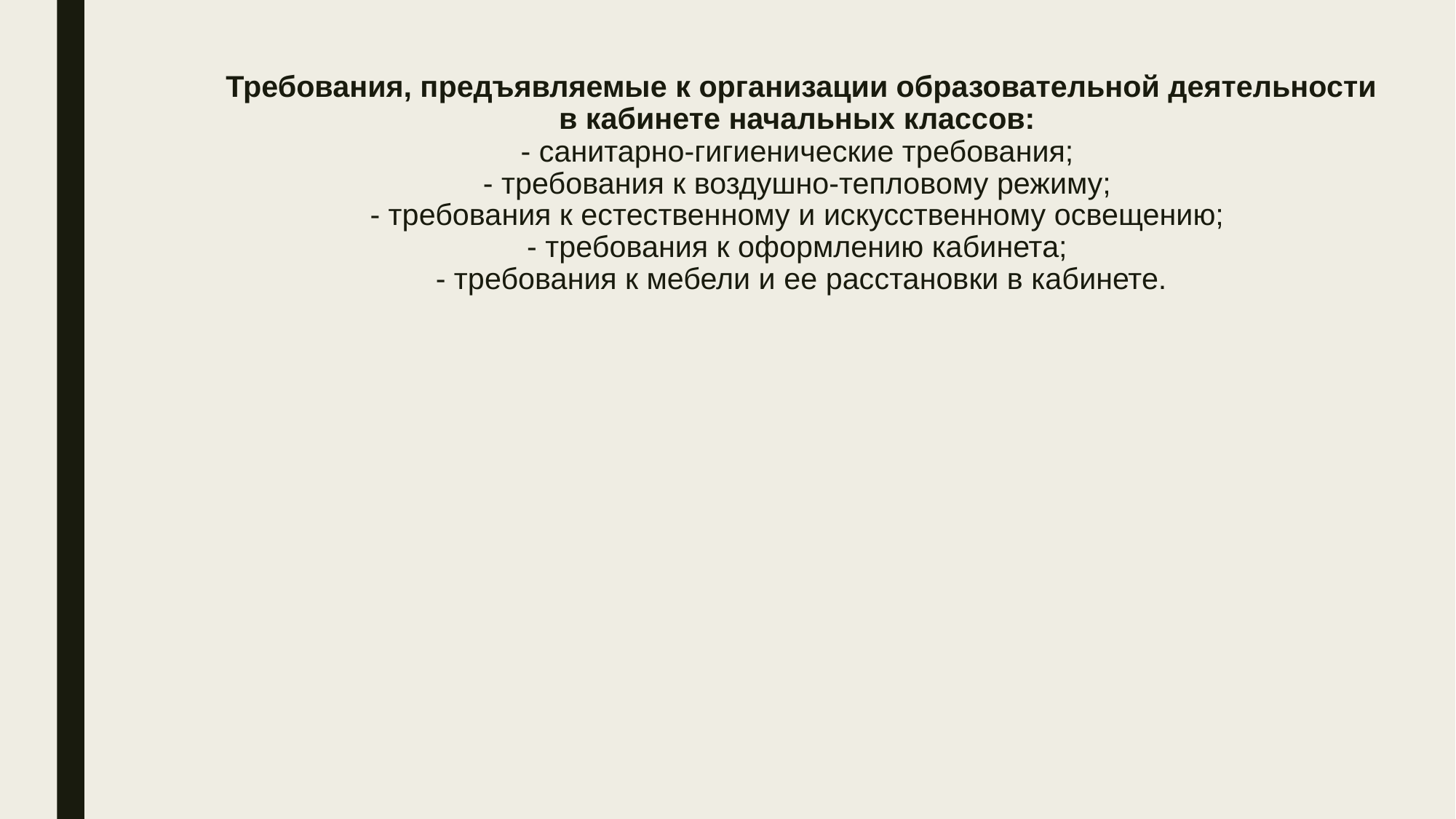

# Требования, предъявляемые к организации образовательной деятельности в кабинете начальных классов: - санитарно-гигиенические требования; - требования к воздушно-тепловому режиму; - требования к естественному и искусственному освещению; - требования к оформлению кабинета; - требования к мебели и ее расстановки в кабинете.